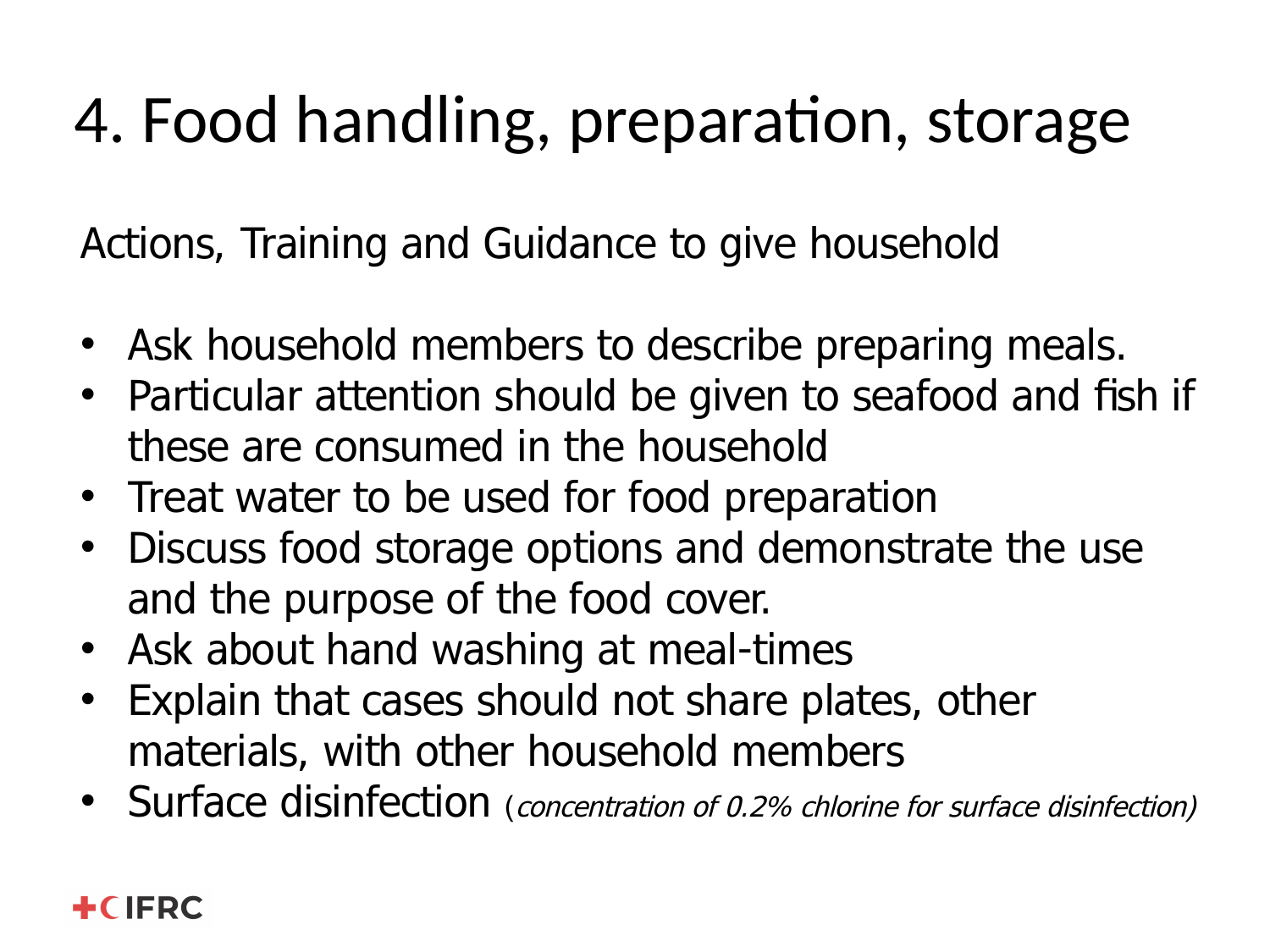

# 4. Food handling, preparation, storage
Actions, Training and Guidance to give household

Ask household members to describe preparing meals.
Particular attention should be given to seafood and fish if these are consumed in the household
Treat water to be used for food preparation
Discuss food storage options and demonstrate the use and the purpose of the food cover.
Ask about hand washing at meal-times
Explain that cases should not share plates, other materials, with other household members
Surface disinfection (concentration of 0.2% chlorine for surface disinfection)